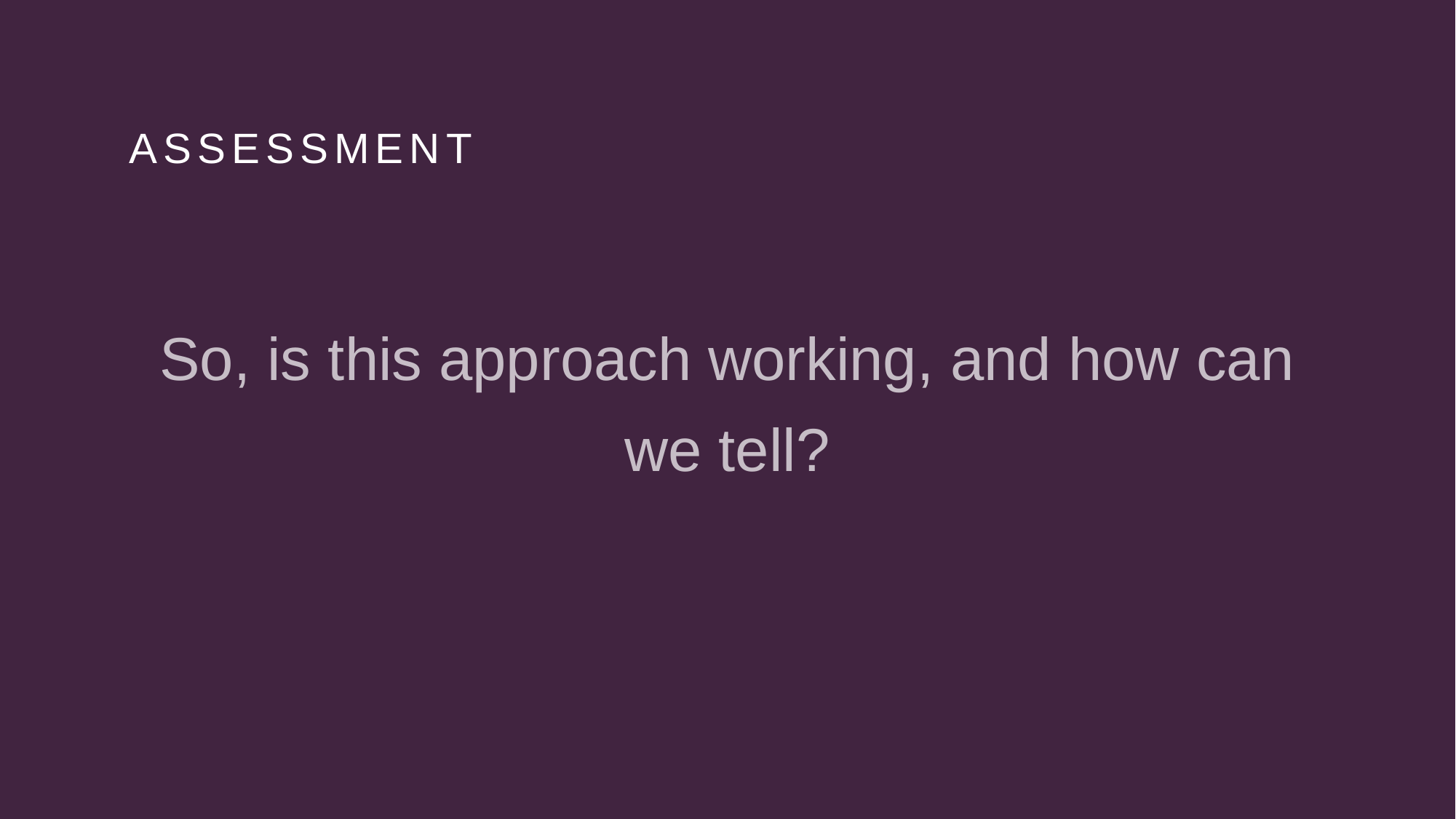

# Assessment

So, is this approach working, and how can we tell?